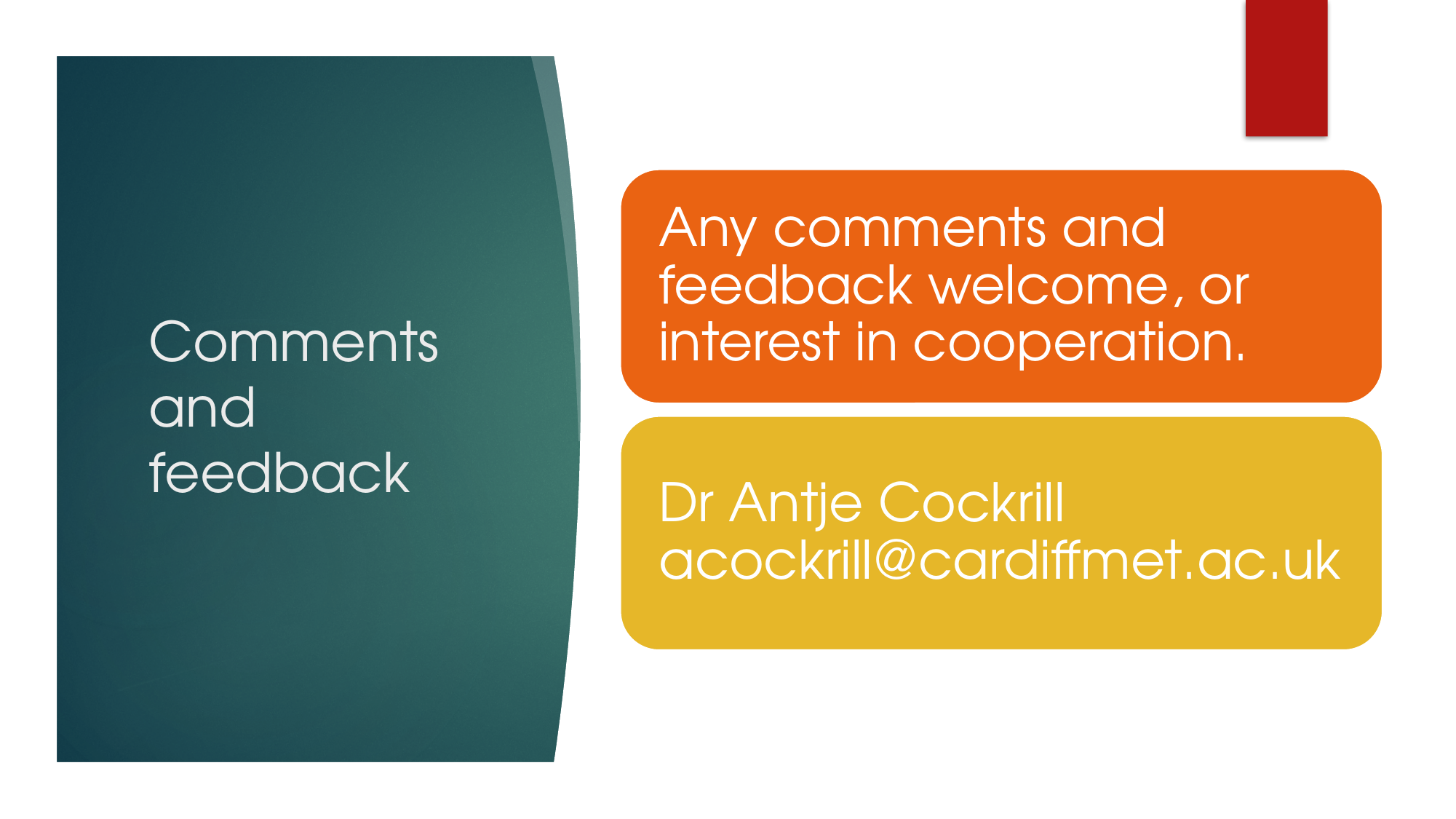

Any comments and feedback welcome, or interest in cooperation.
Dr Antje Cockrill acockrill@cardiffmet.ac.uk
# Comments and feedback